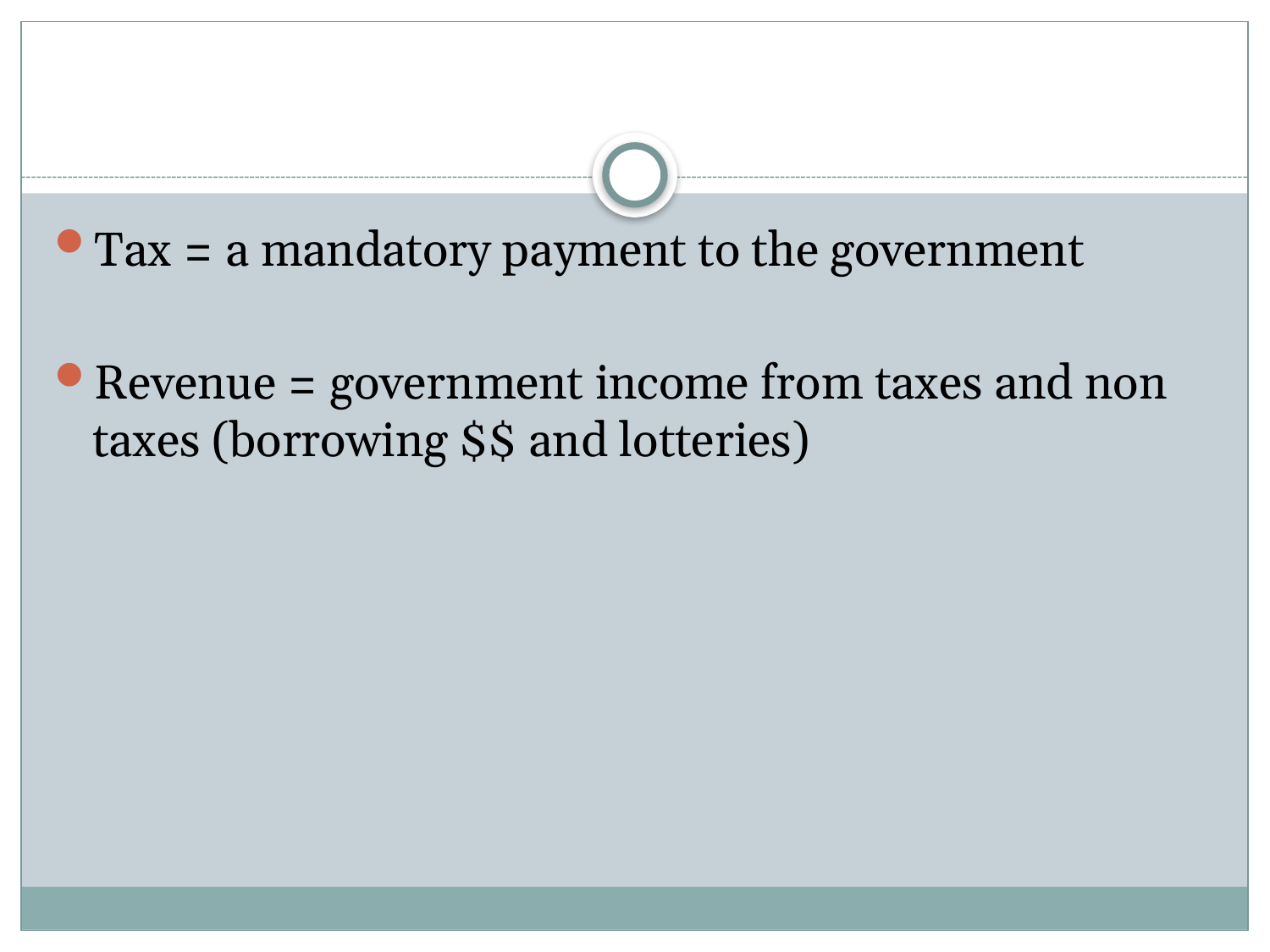

#
Tax = a mandatory payment to the government

Revenue = government income from taxes and non taxes (borrowing $$ and lotteries)